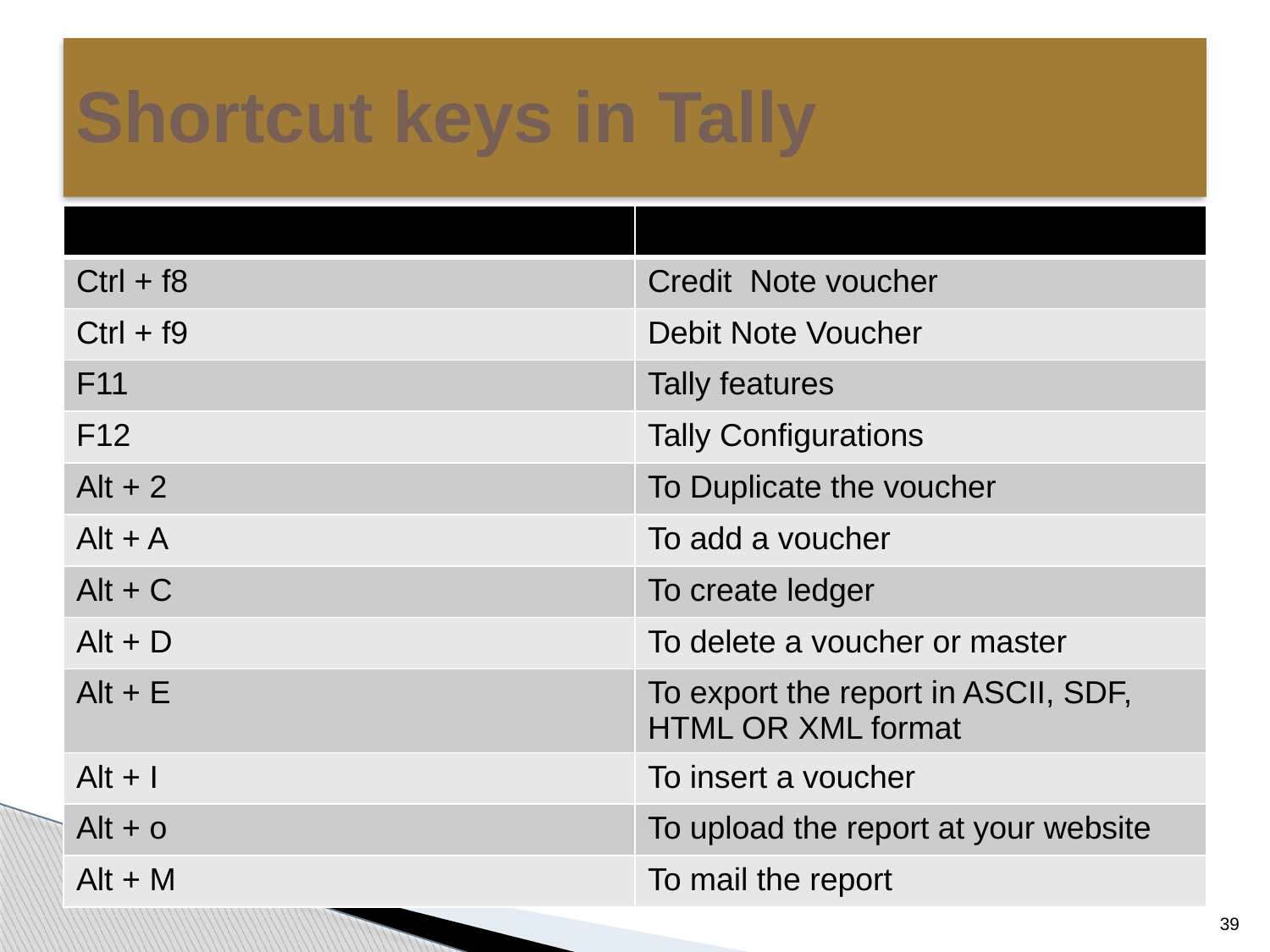

# Shortcut keys in Tally
|  |  |
| --- | --- |
| Ctrl + f8 | Credit Note voucher |
| Ctrl + f9 | Debit Note Voucher |
| F11 | Tally features |
| F12 | Tally Configurations |
| Alt + 2 | To Duplicate the voucher |
| Alt + A | To add a voucher |
| Alt + C | To create ledger |
| Alt + D | To delete a voucher or master |
| Alt + E | To export the report in ASCII, SDF, HTML OR XML format |
| Alt + I | To insert a voucher |
| Alt + o | To upload the report at your website |
| Alt + M | To mail the report |
39